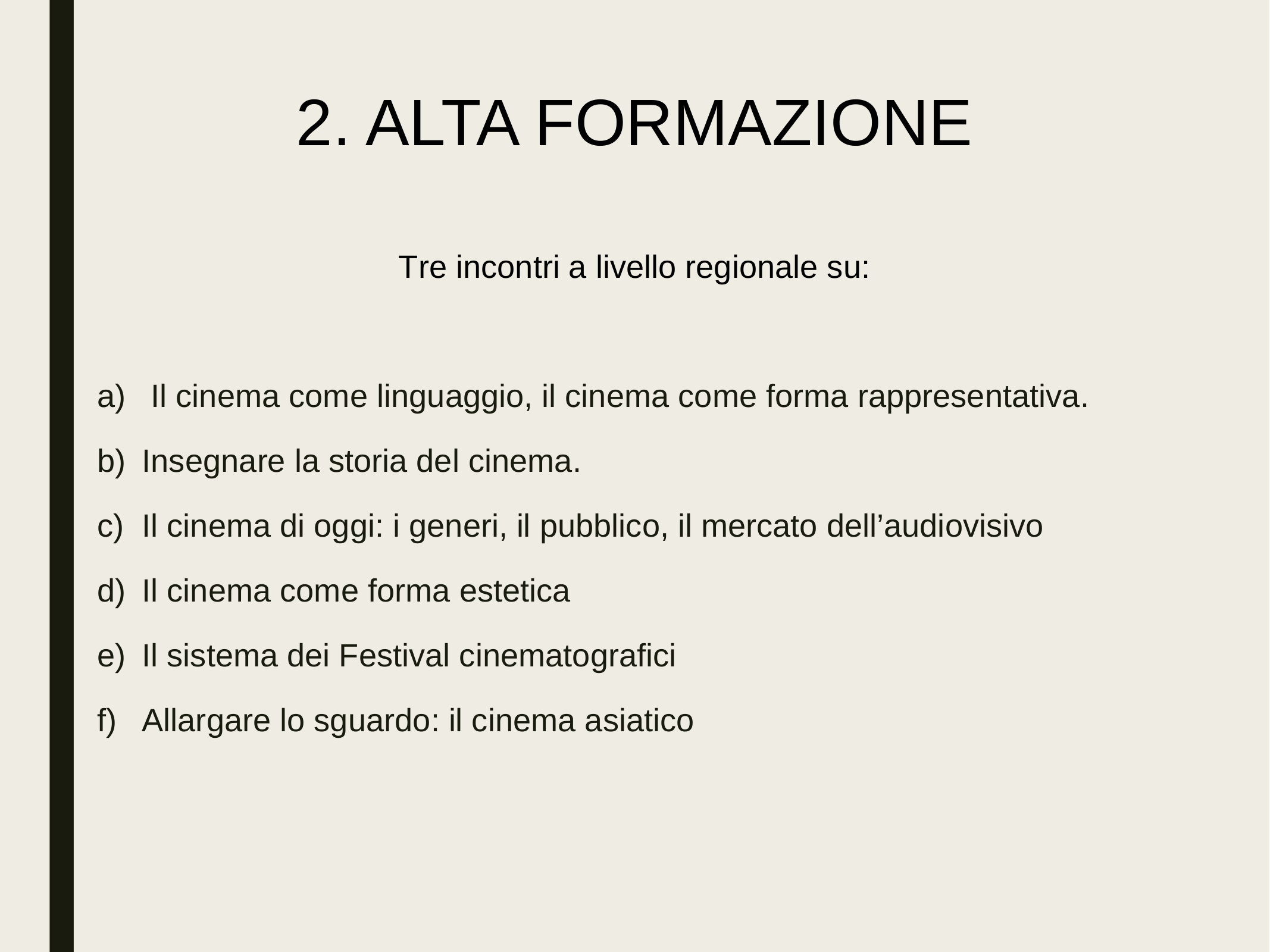

# 2. ALTA FORMAZIONE
Tre incontri a livello regionale su:

 Il cinema come linguaggio, il cinema come forma rappresentativa.
Insegnare la storia del cinema.
Il cinema di oggi: i generi, il pubblico, il mercato dell’audiovisivo
Il cinema come forma estetica
Il sistema dei Festival cinematografici
Allargare lo sguardo: il cinema asiatico